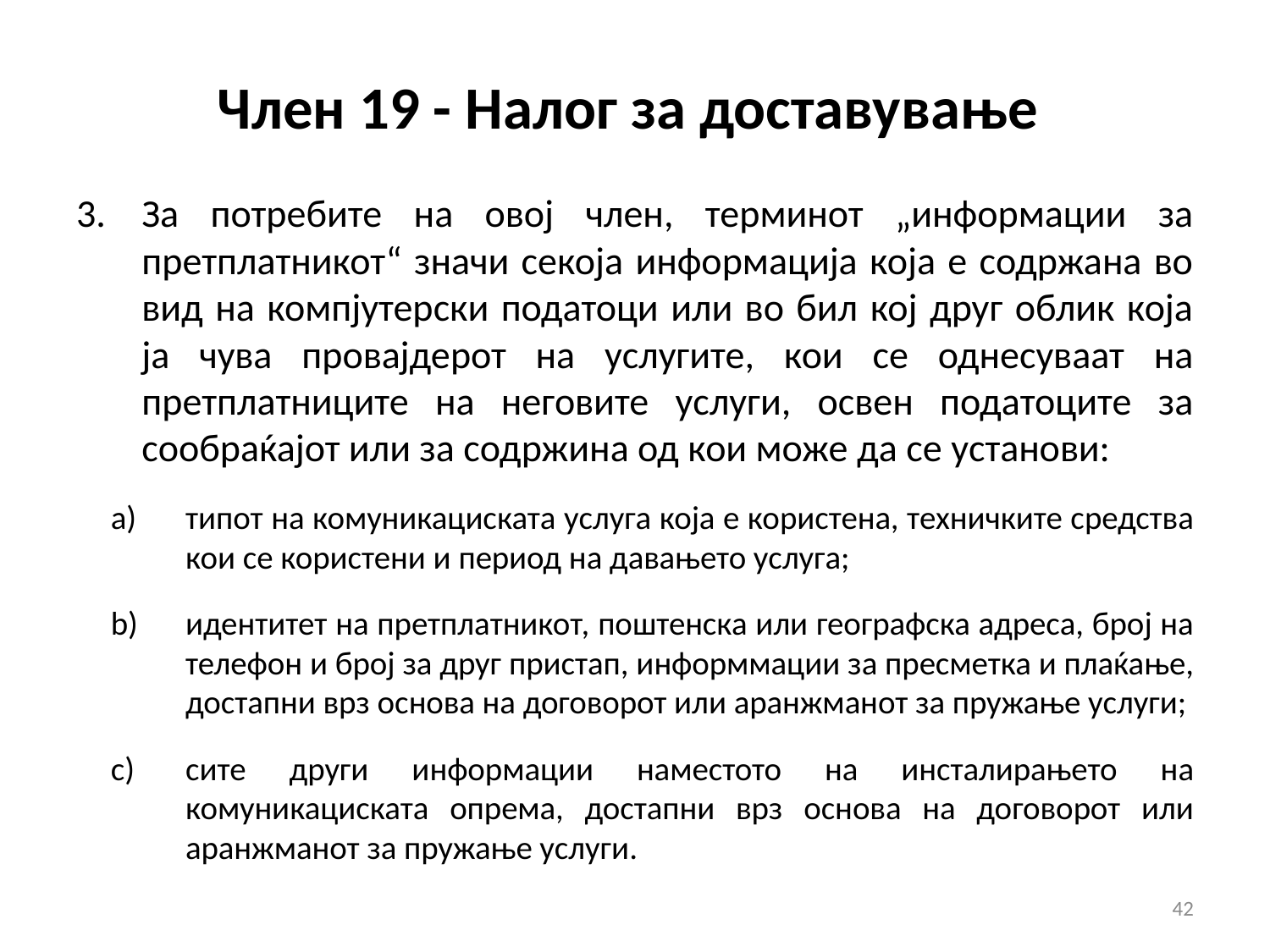

# Член 19 - Налог за доставување
За потребите на овој член, терминот „информации за претплатникот“ значи секоја информација која е содржана во вид на компјутерски податоци или во бил кој друг облик која ја чува провајдерот на услугите, кои се однесуваат на претплатниците на неговите услуги, освен податоците за сообраќајот или за содржина од кои може да се установи:
типот на комуникациската услуга која е користена, техничките средства кои се користени и период на давањето услуга;
идентитет на претплатникот, поштенска или географска адреса, број на телефон и број за друг пристап, информмации за пресметка и плаќање, достапни врз основа на договорот или аранжманот за пружање услуги;
сите други информации наместото на инсталирањето на комуникациската опрема, достапни врз основа на договорот или аранжманот за пружање услуги.
42